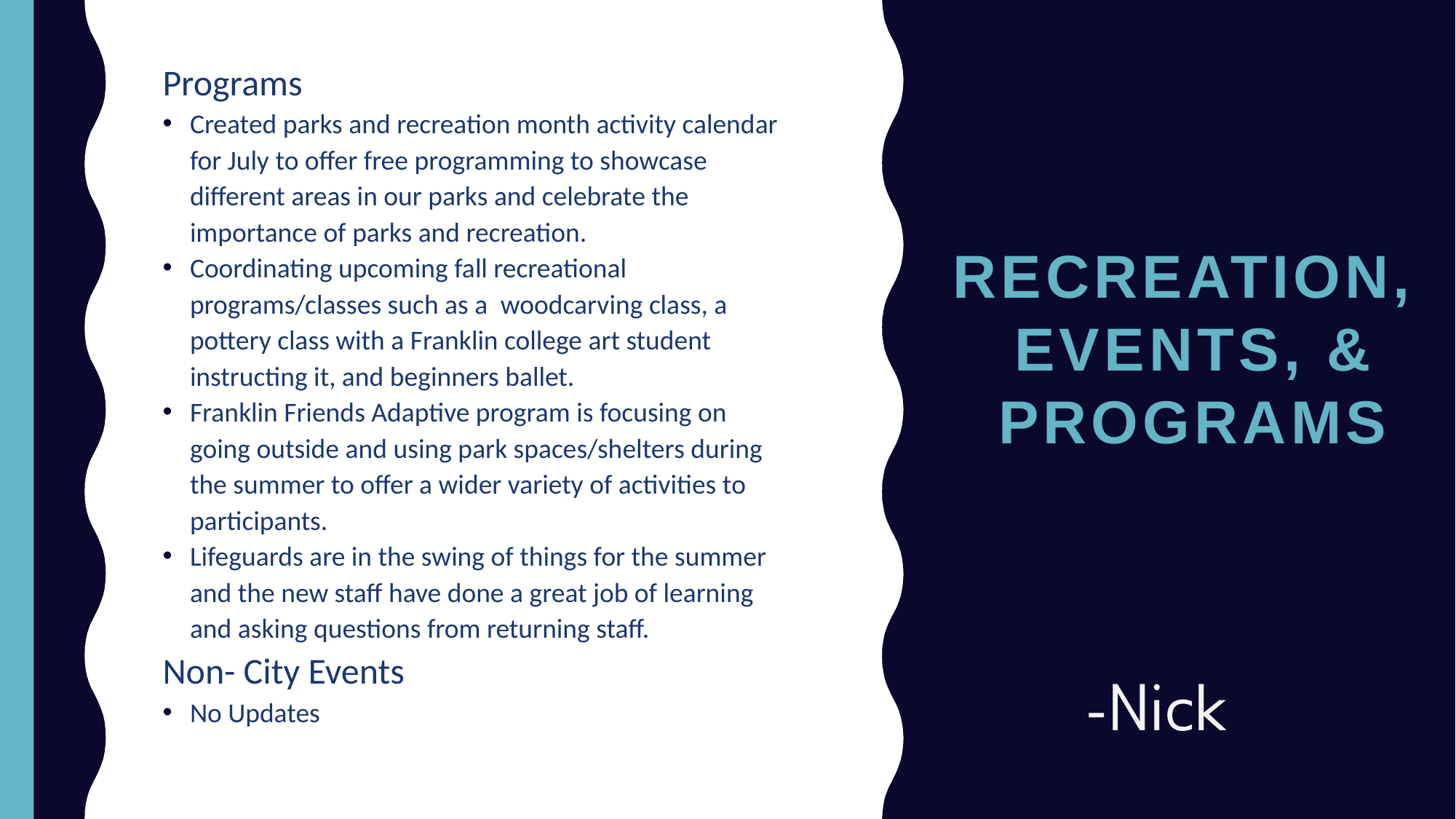

Programs
Created parks and recreation month activity calendar for July to offer free programming to showcase different areas in our parks and celebrate the importance of parks and recreation.
Coordinating upcoming fall recreational programs/classes such as a  woodcarving class, a pottery class with a Franklin college art student instructing it, and beginners ballet.
Franklin Friends Adaptive program is focusing on going outside and using park spaces/shelters during the summer to offer a wider variety of activities to participants.
Lifeguards are in the swing of things for the summer and the new staff have done a great job of learning and asking questions from returning staff.
Non- City Events
No Updates

# RecreatioN, Events, & pROGRAMS
-Nick